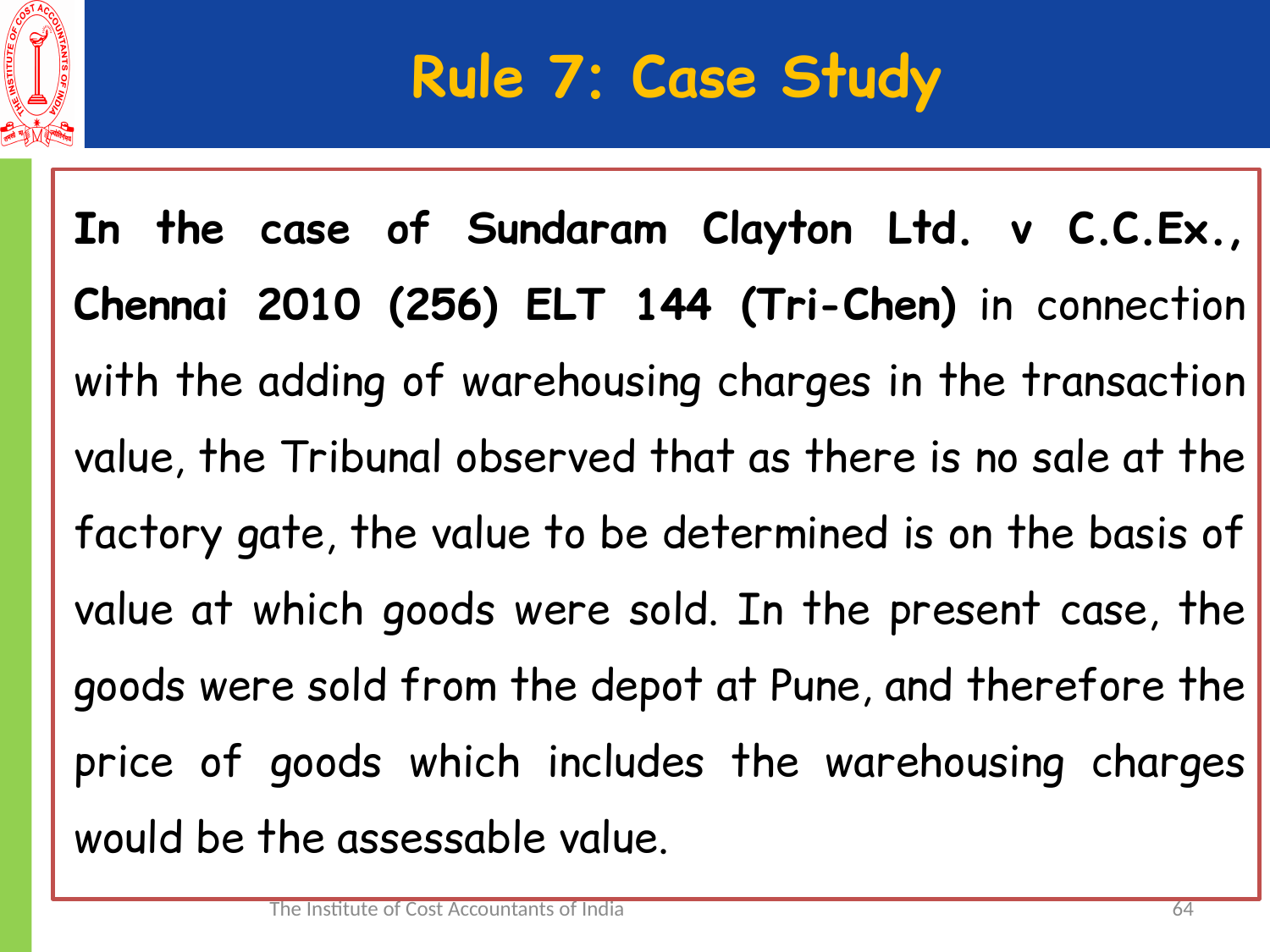

# Rule 7: Case Study
In the case of Sundaram Clayton Ltd. v C.C.Ex., Chennai 2010 (256) ELT 144 (Tri-Chen) in connection with the adding of warehousing charges in the transaction value, the Tribunal observed that as there is no sale at the factory gate, the value to be determined is on the basis of value at which goods were sold. In the present case, the goods were sold from the depot at Pune, and therefore the price of goods which includes the warehousing charges would be the assessable value.
The Institute of Cost Accountants of India
64